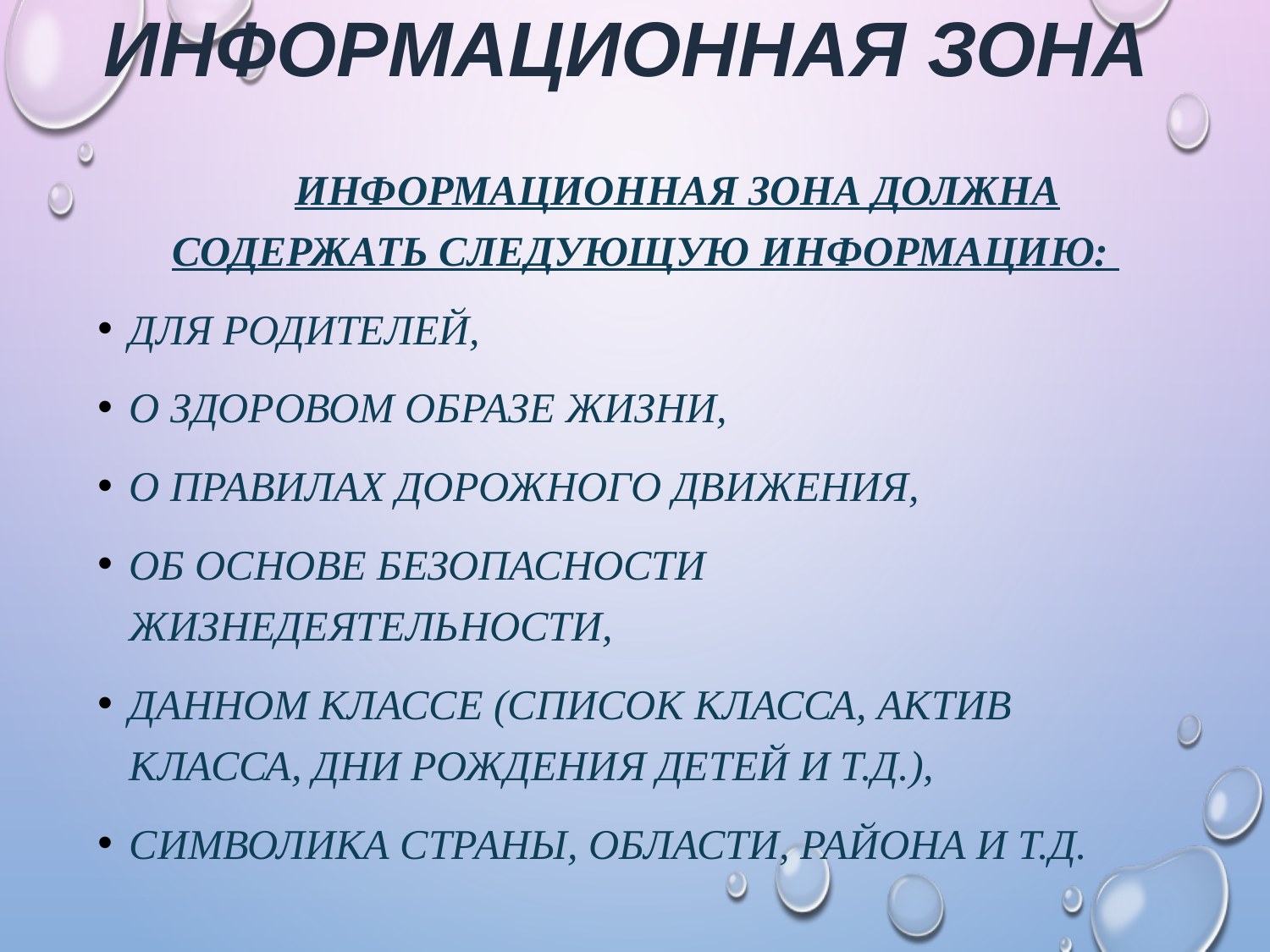

# Информационная зона
Информационная зона должна содержать следующую информацию:
для родителей,
о здоровом образе жизни,
о правилах дорожного движения,
об основе безопасности жизнедеятельности,
данном классе (список класса, актив класса, дни рождения детей и т.д.),
символика страны, области, района и т.д.